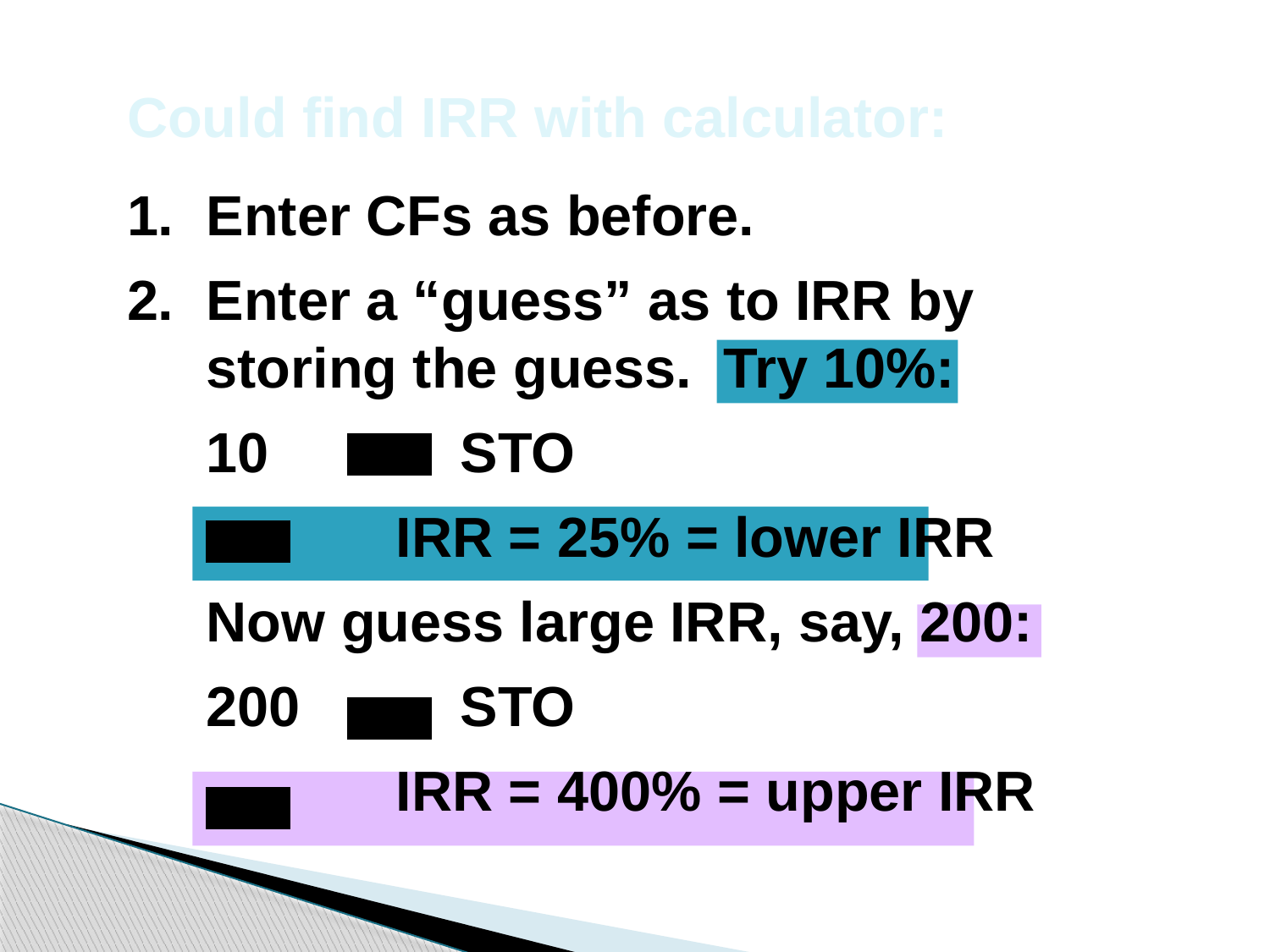

Could find IRR with calculator:

1.	Enter CFs as before.
2.	Enter a “guess” as to IRR by storing the guess.  Try 10%:
	10		STO
		    IRR = 25% = lower IRR
	Now guess large IRR, say, 200:
	200		STO
		    IRR = 400% = upper IRR